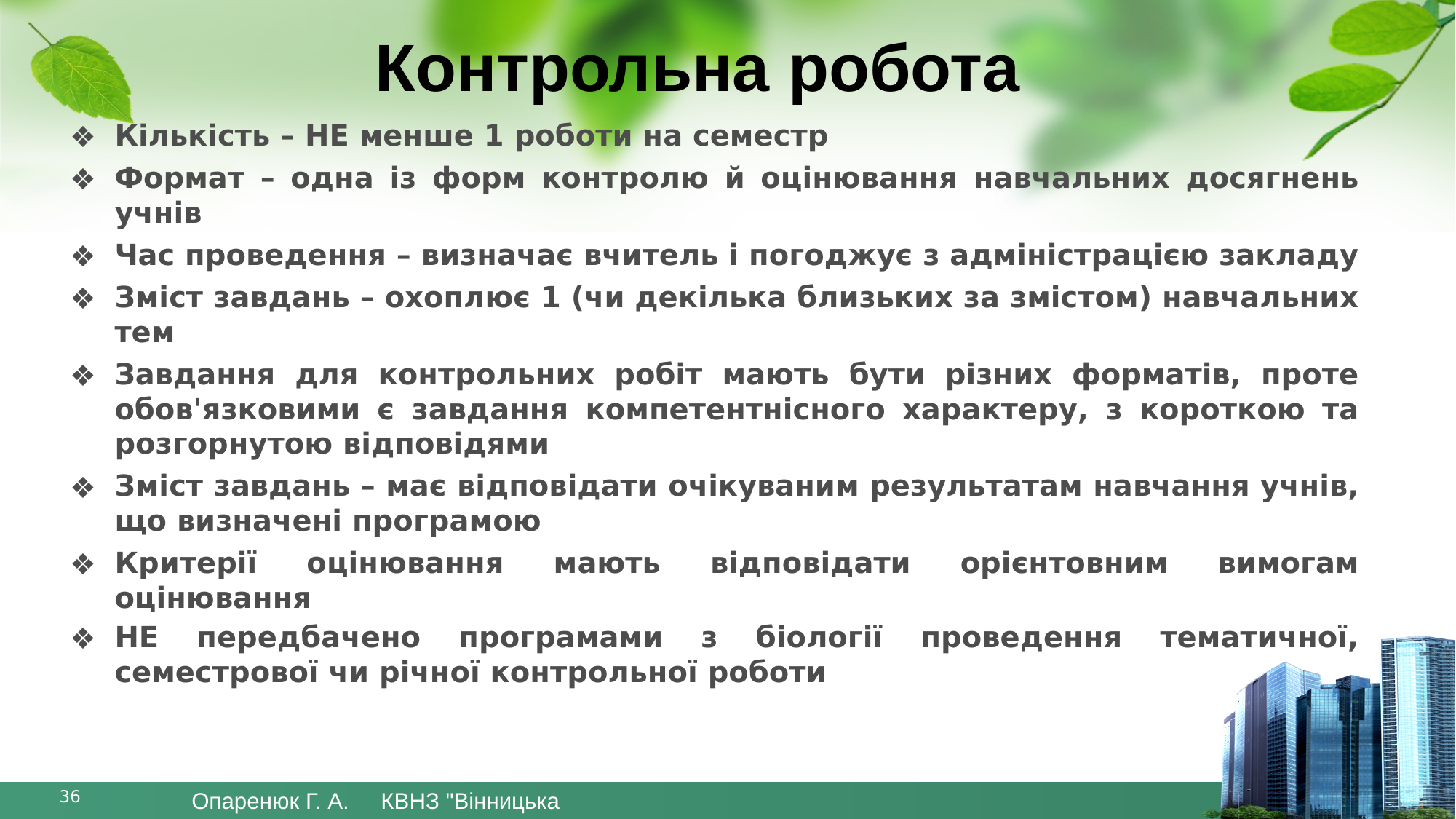

Контрольна робота
Кількість – НЕ менше 1 роботи на семестр
Формат – одна із форм контролю й оцінювання навчальних досягнень учнів
Час проведення – визначає вчитель і погоджує з адміністрацією закладу
Зміст завдань – охоплює 1 (чи декілька близьких за змістом) навчальних тем
Завдання для контрольних робіт мають бути різних форматів, проте обов'язковими є завдання компетентнісного характеру, з короткою та розгорнутою відповідями
Зміст завдань – має відповідати очікуваним результатам навчання учнів, що визначені програмою
Критерії оцінювання мають відповідати орієнтовним вимогам оцінювання
НЕ передбачено програмами з біології проведення тематичної, семестрової чи річної контрольної роботи

36
Опаренюк Г. А.     КВНЗ "Вінницька академія неперервної освіти"